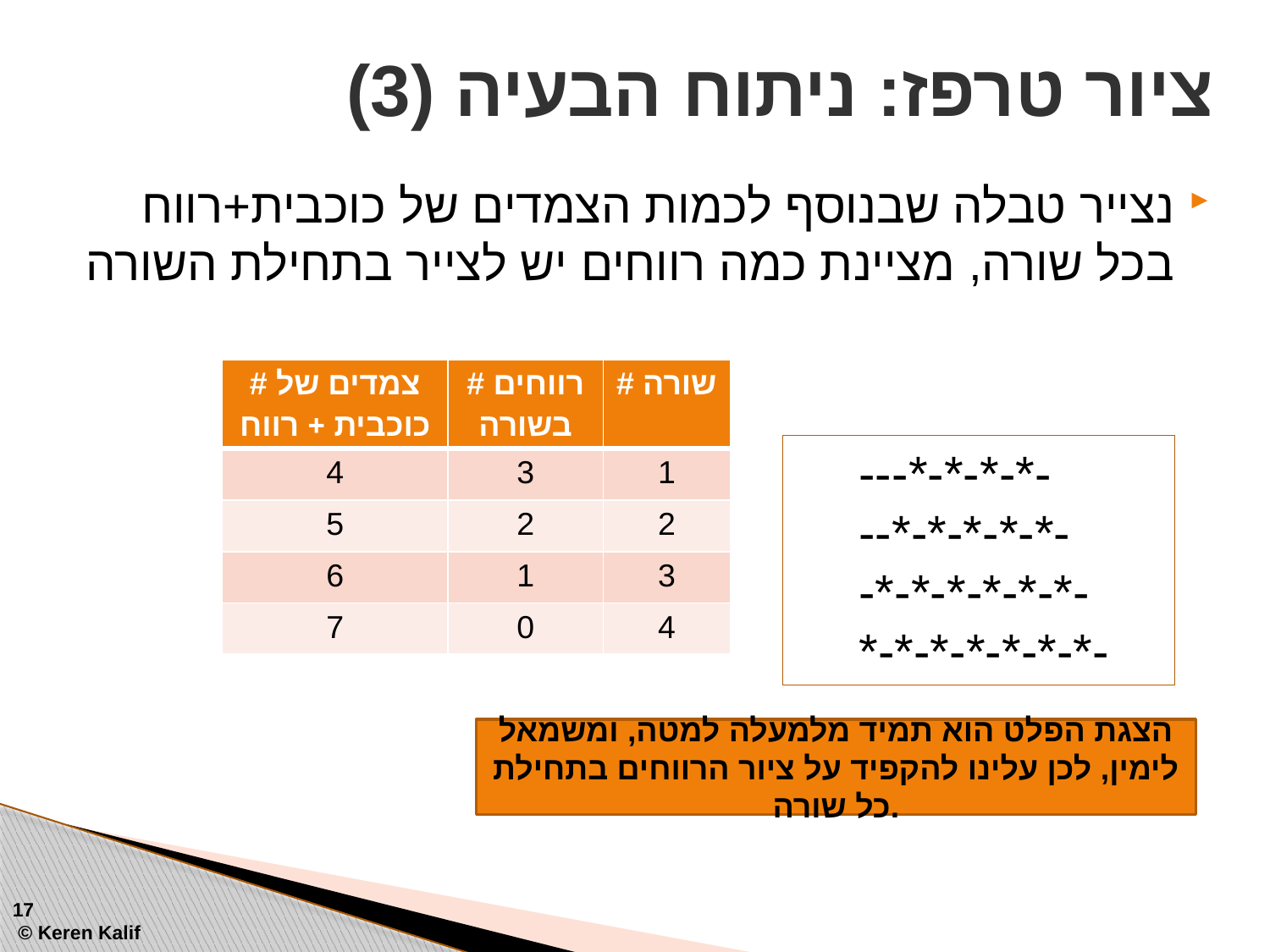

# ציור טרפז: ניתוח הבעיה (3)
נצייר טבלה שבנוסף לכמות הצמדים של כוכבית+רווח בכל שורה, מציינת כמה רווחים יש לצייר בתחילת השורה

| # צמדים של כוכבית + רווח | # רווחים בשורה | # שורה |
| --- | --- | --- |
| 4 | 3 | 1 |
| 5 | 2 | 2 |
| 6 | 1 | 3 |
| 7 | 0 | 4 |
---*-*-*-*-
--*-*-*-*-*-
-*-*-*-*-*-*-
*-*-*-*-*-*-*-
הצגת הפלט הוא תמיד מלמעלה למטה, ומשמאל לימין, לכן עלינו להקפיד על ציור הרווחים בתחילת כל שורה.
17
 © Keren Kalif